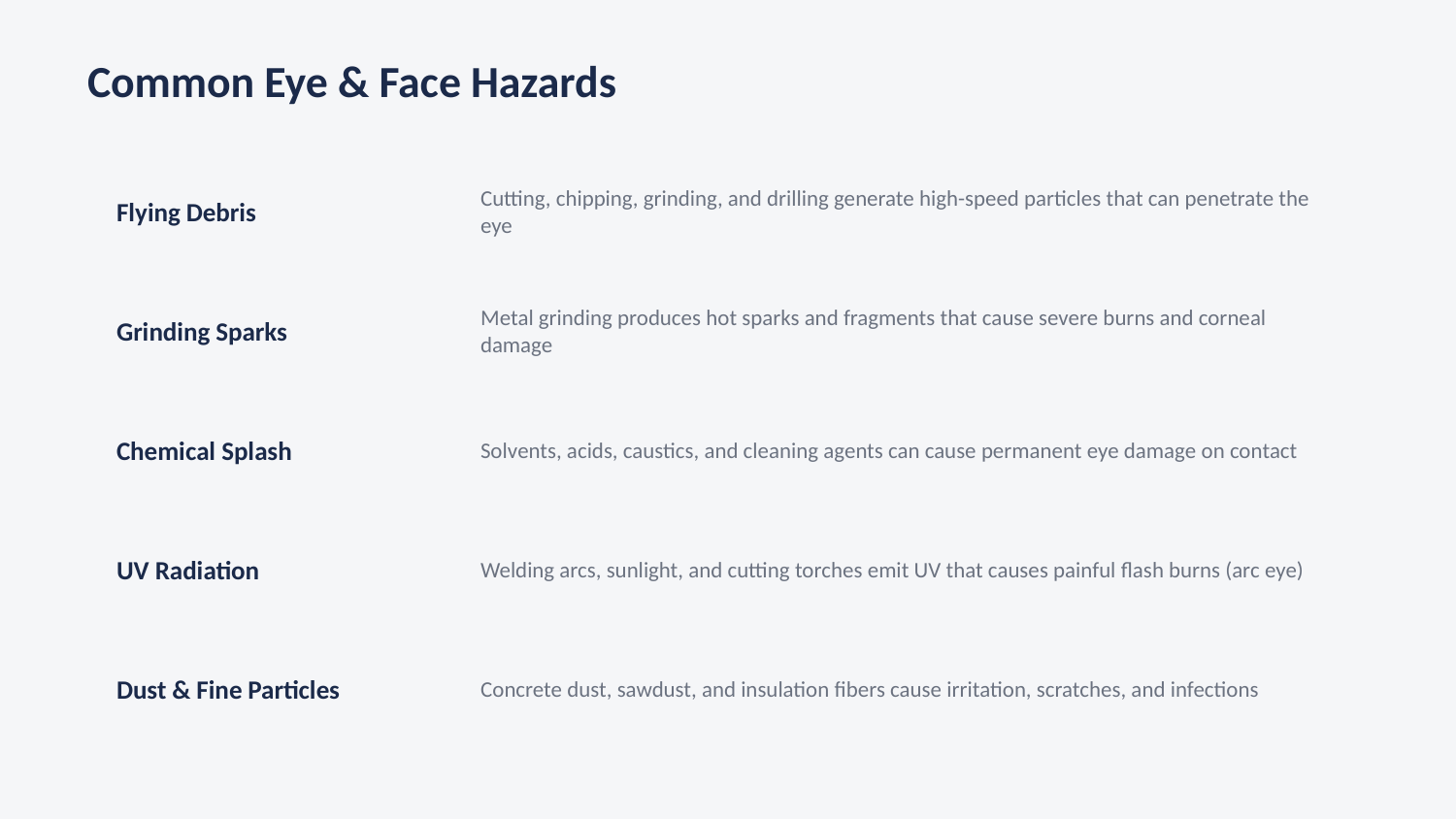

Common Eye & Face Hazards

Flying Debris
Cutting, chipping, grinding, and drilling generate high-speed particles that can penetrate the eye

Grinding Sparks
Metal grinding produces hot sparks and fragments that cause severe burns and corneal damage

Chemical Splash
Solvents, acids, caustics, and cleaning agents can cause permanent eye damage on contact

UV Radiation
Welding arcs, sunlight, and cutting torches emit UV that causes painful flash burns (arc eye)

Dust & Fine Particles
Concrete dust, sawdust, and insulation fibers cause irritation, scratches, and infections